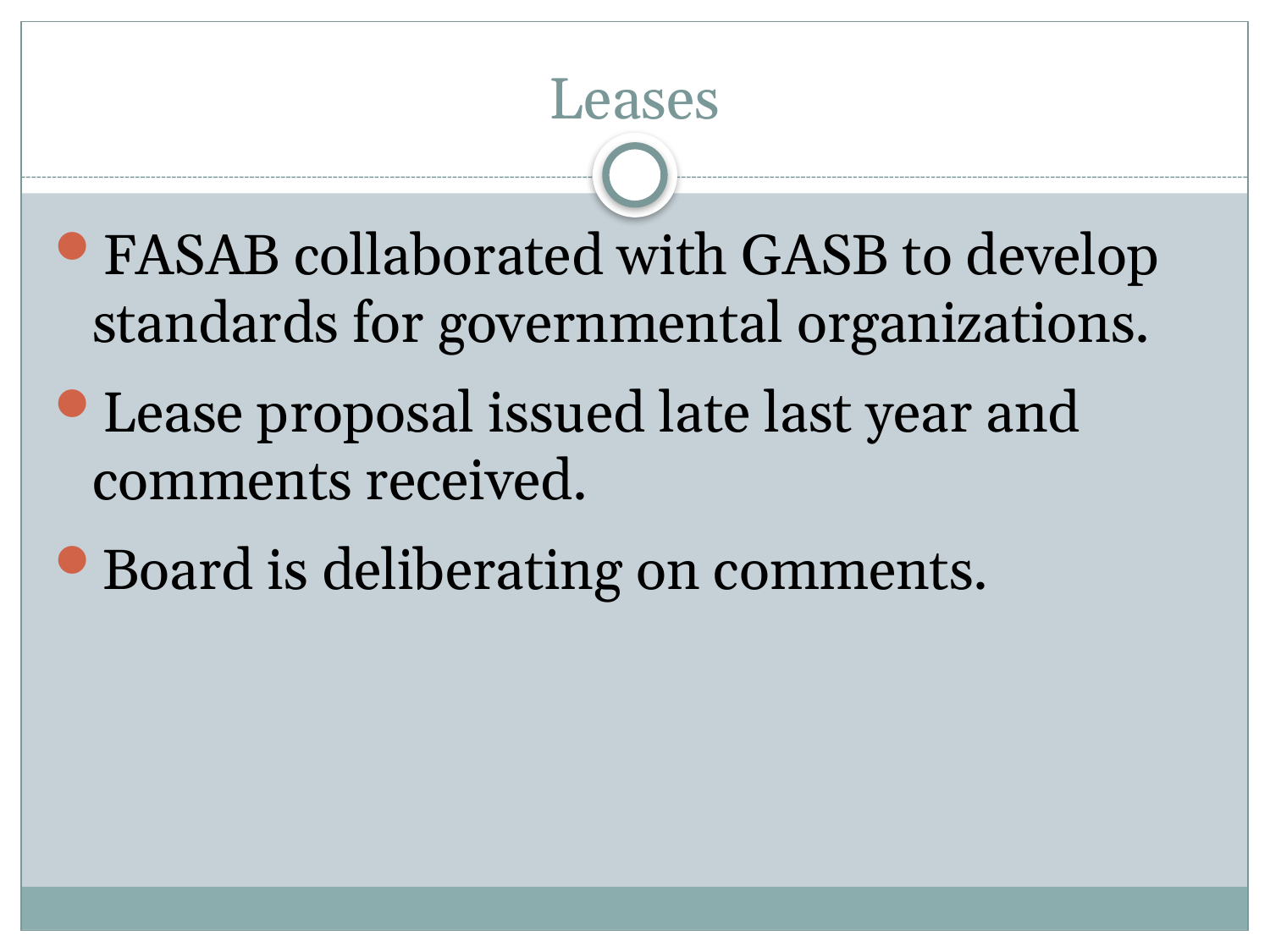

# Leases
FASAB collaborated with GASB to develop standards for governmental organizations.
Lease proposal issued late last year and comments received.
Board is deliberating on comments.